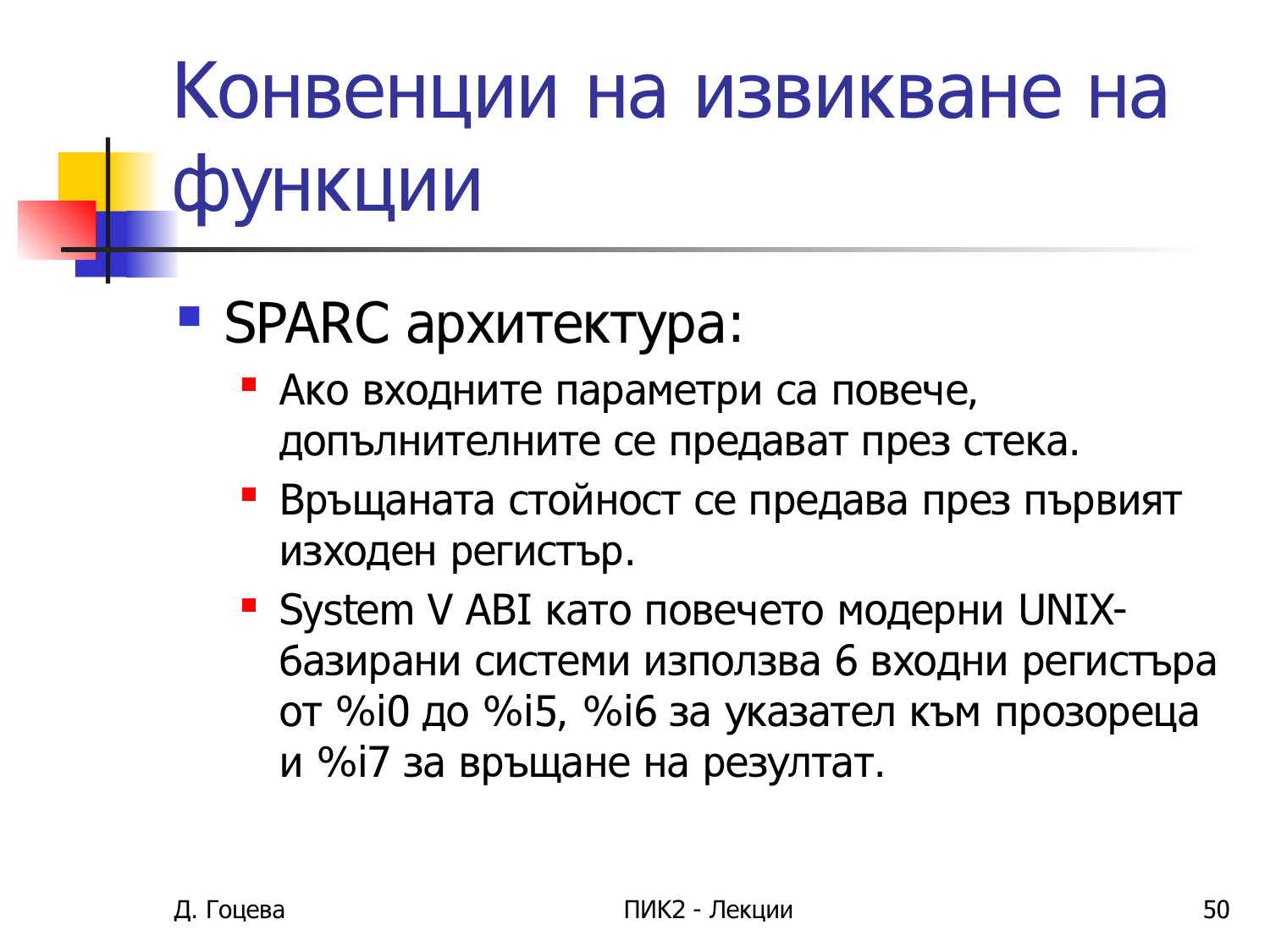

# Конвенции на извикване на функции
SPARC архитектура:
Ако входните параметри са повече, допълнителните се предават през стека.
Връщаната стойност се предава през първият изходен регистър.
System V ABI като повечето модерни UNIX-базирани системи използва 6 входни регистъра от %i0 до %i5, %i6 за указател към прозореца и %i7 за връщане на резултат.
Д. Гоцева
ПИК2 - Лекции
50